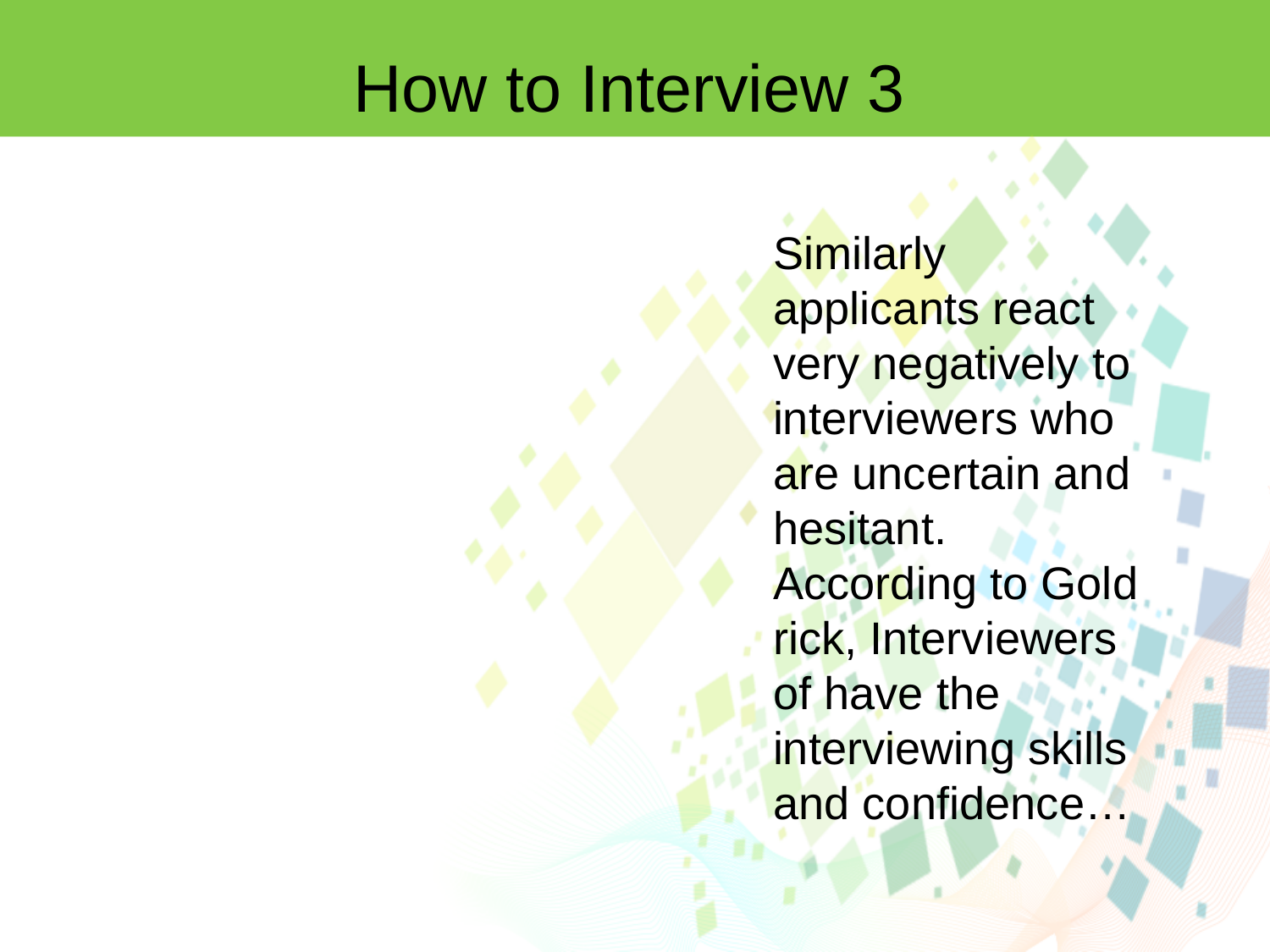

How to Interview 3
Similarly applicants react very negatively to interviewers who are uncertain and hesitant. According to Gold rick, Interviewers of have the interviewing skills and confidence…